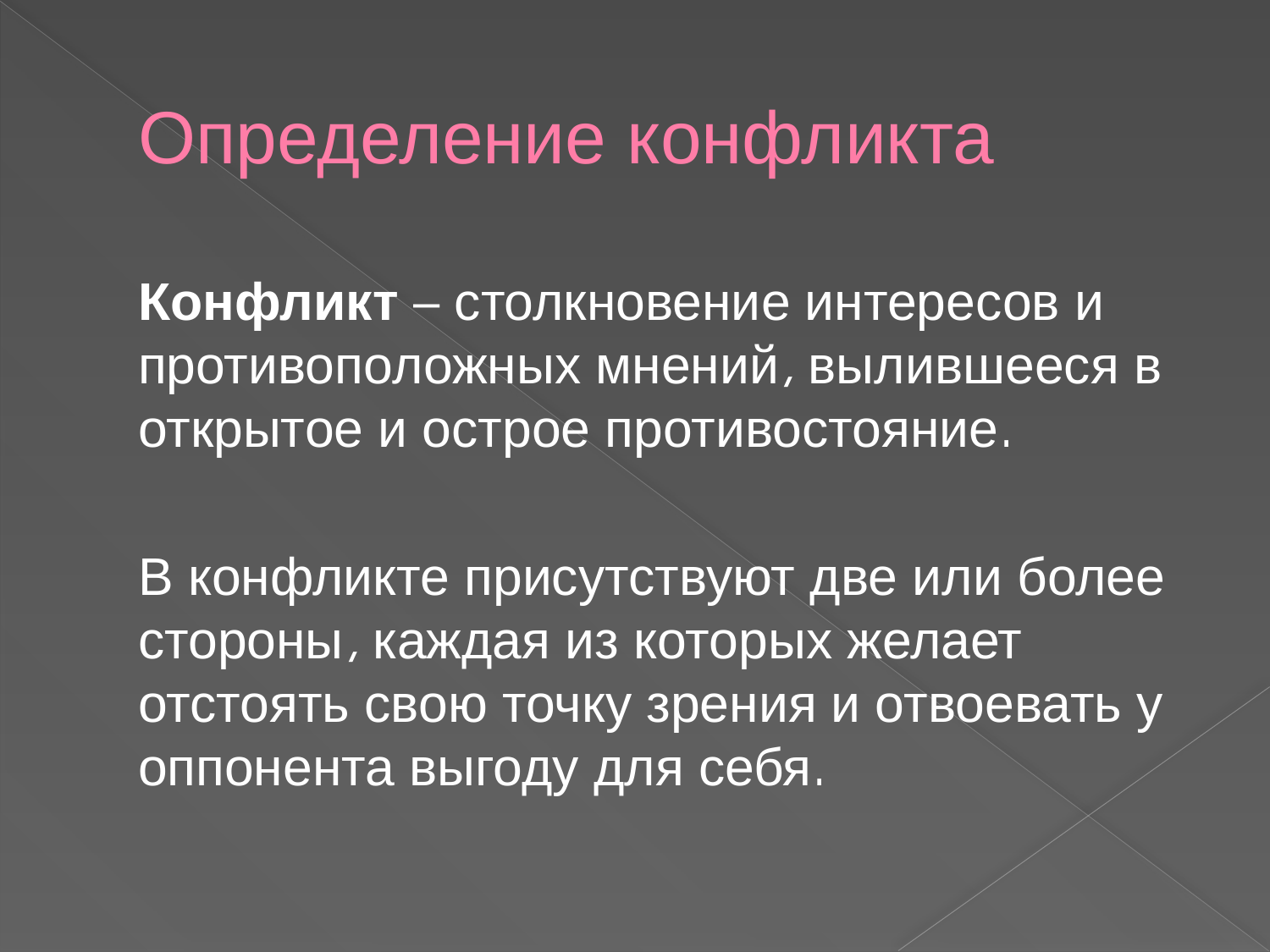

# Определение конфликта
Конфликт – столкновение интересов и противоположных мнений, вылившееся в открытое и острое противостояние.

В конфликте присутствуют две или более стороны, каждая из которых желает отстоять свою точку зрения и отвоевать у оппонента выгоду для себя.